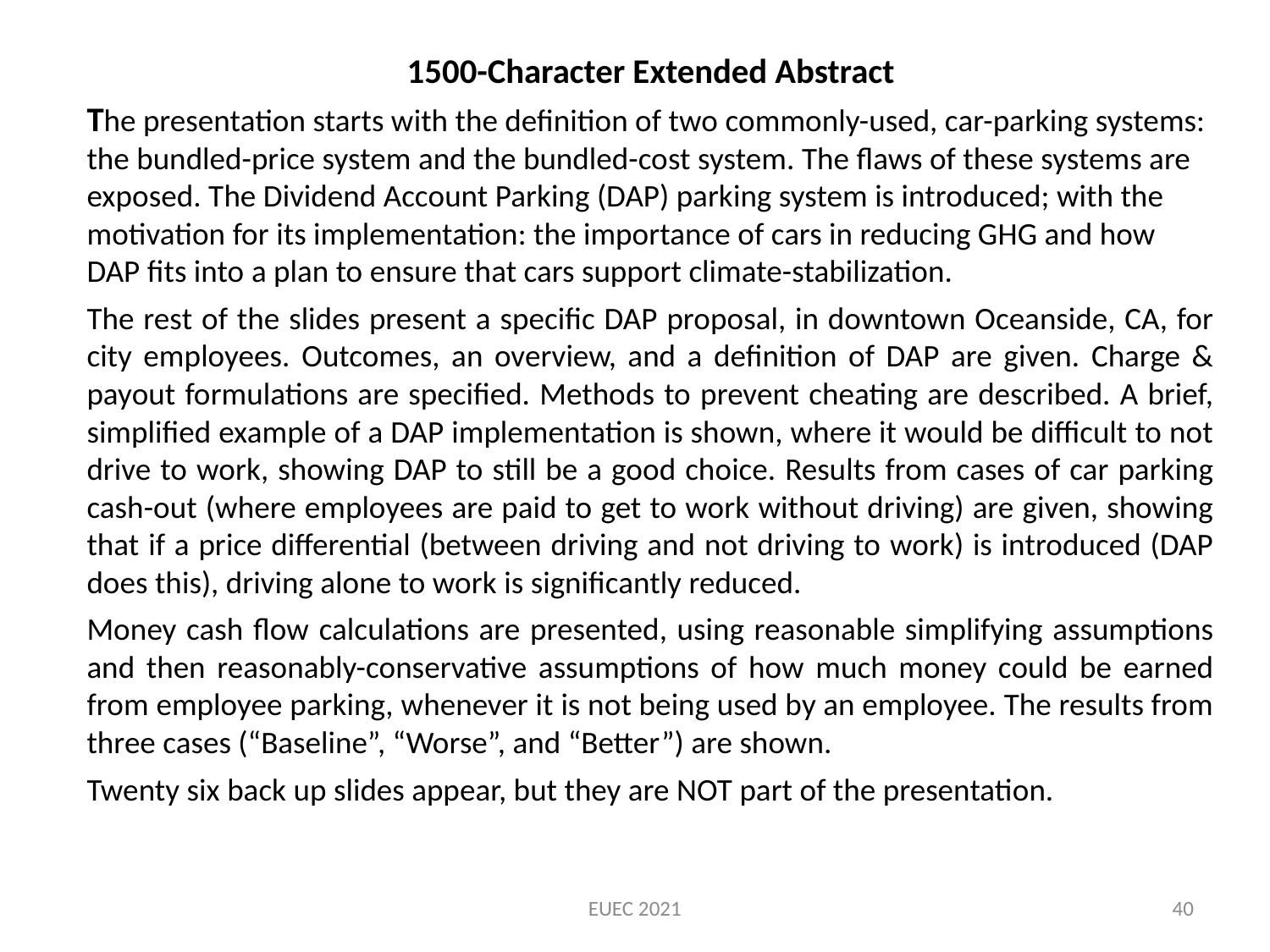

1500-Character Extended Abstract
The presentation starts with the definition of two commonly-used, car-parking systems: the bundled-price system and the bundled-cost system. The flaws of these systems are exposed. The Dividend Account Parking (DAP) parking system is introduced; with the motivation for its implementation: the importance of cars in reducing GHG and how DAP fits into a plan to ensure that cars support climate-stabilization.
The rest of the slides present a specific DAP proposal, in downtown Oceanside, CA, for city employees. Outcomes, an overview, and a definition of DAP are given. Charge & payout formulations are specified. Methods to prevent cheating are described. A brief, simplified example of a DAP implementation is shown, where it would be difficult to not drive to work, showing DAP to still be a good choice. Results from cases of car parking cash-out (where employees are paid to get to work without driving) are given, showing that if a price differential (between driving and not driving to work) is introduced (DAP does this), driving alone to work is significantly reduced.
Money cash flow calculations are presented, using reasonable simplifying assumptions and then reasonably-conservative assumptions of how much money could be earned from employee parking, whenever it is not being used by an employee. The results from three cases (“Baseline”, “Worse”, and “Better”) are shown.
Twenty six back up slides appear, but they are NOT part of the presentation.
#

EUEC 2021
40